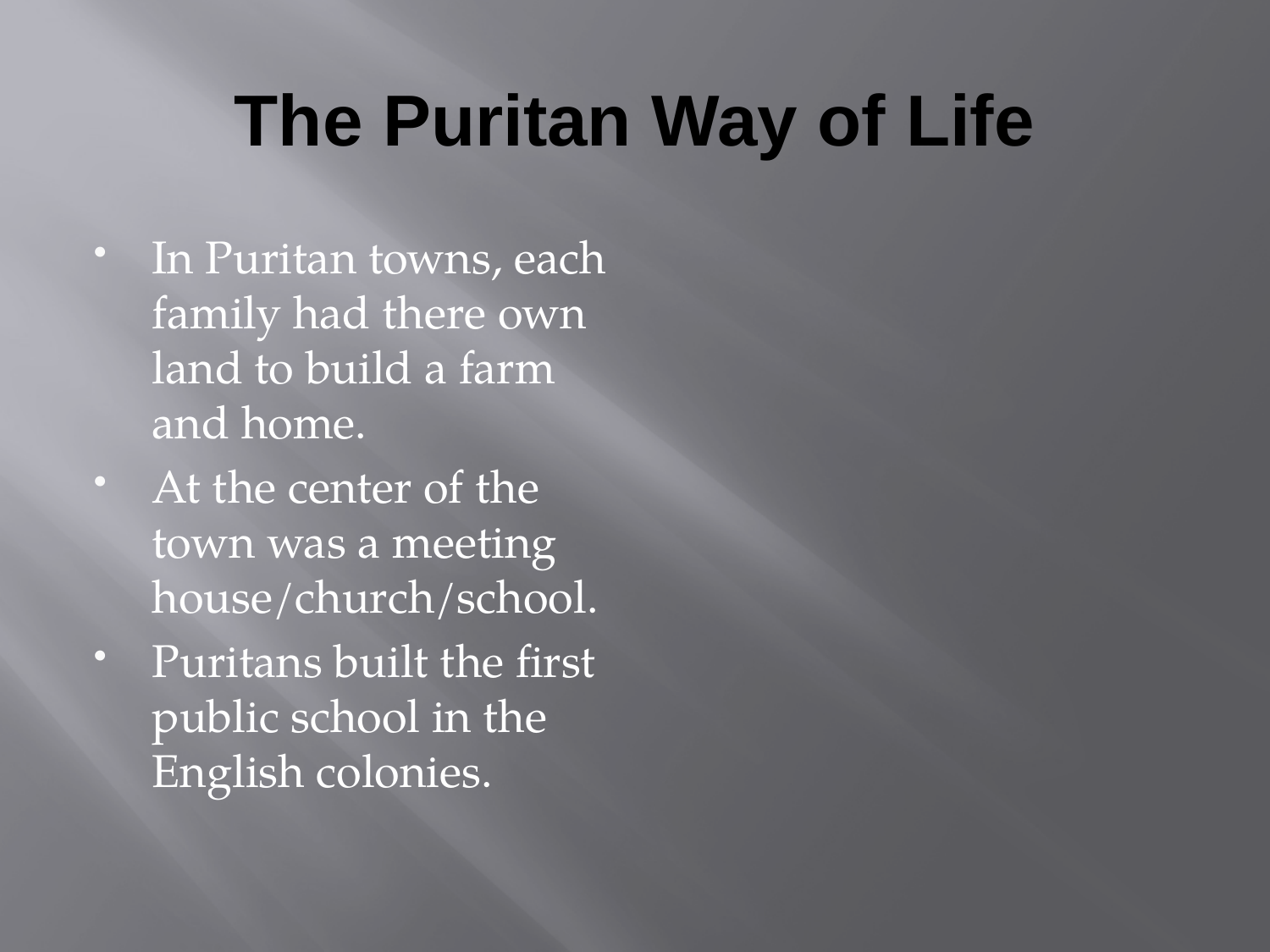

# The Puritan Way of Life
In Puritan towns, each family had there own land to build a farm and home.
At the center of the town was a meeting house/church/school.
Puritans built the first public school in the English colonies.